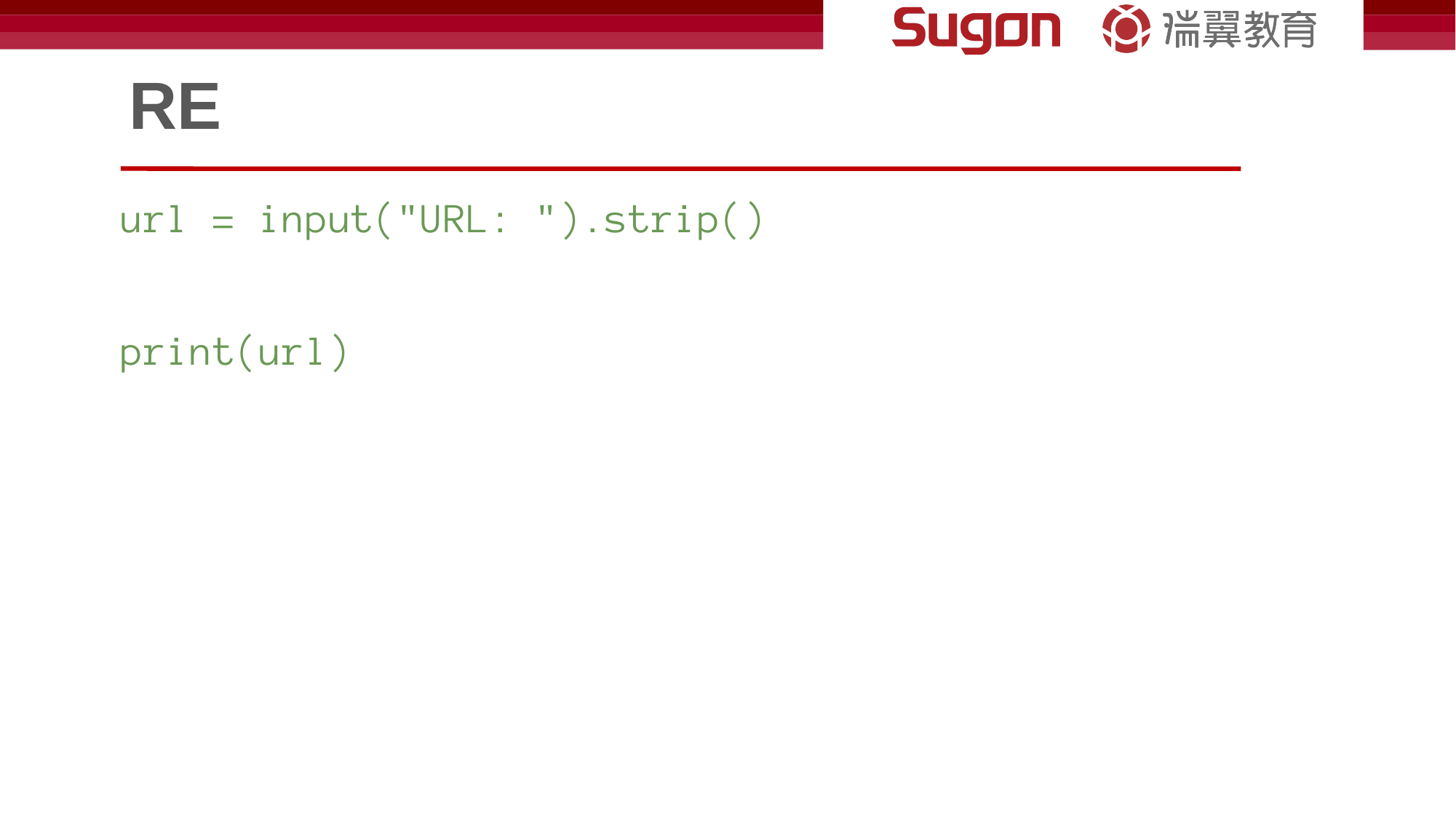

# RE
url = input("URL: ").strip()

print(url)